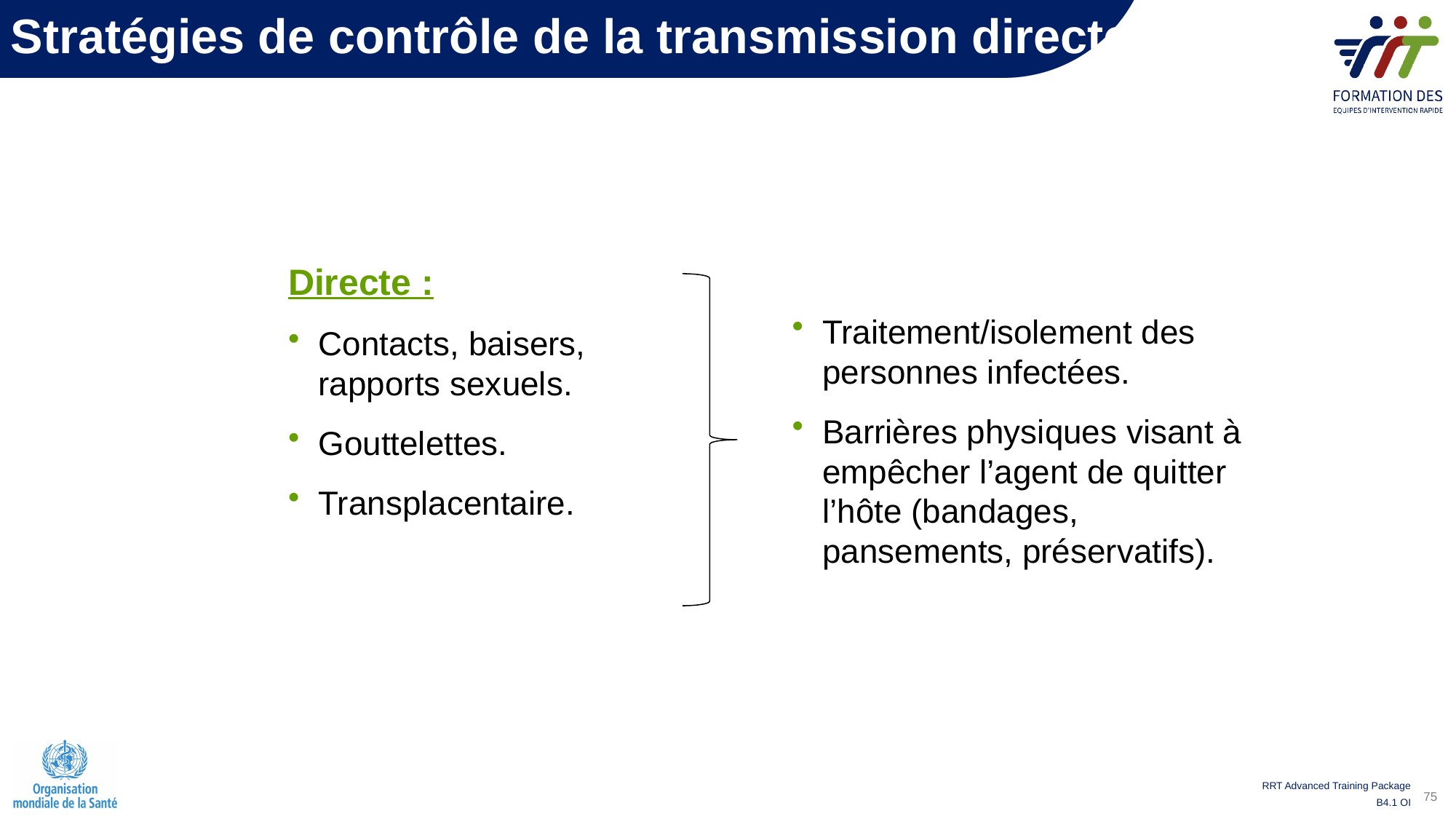

Stratégies de contrôle de la transmission directe
Directe :
Contacts, baisers, rapports sexuels.
Gouttelettes.
Transplacentaire.

Traitement/isolement des personnes infectées.
Barrières physiques visant à empêcher l’agent de quitter l’hôte (bandages, pansements, préservatifs).